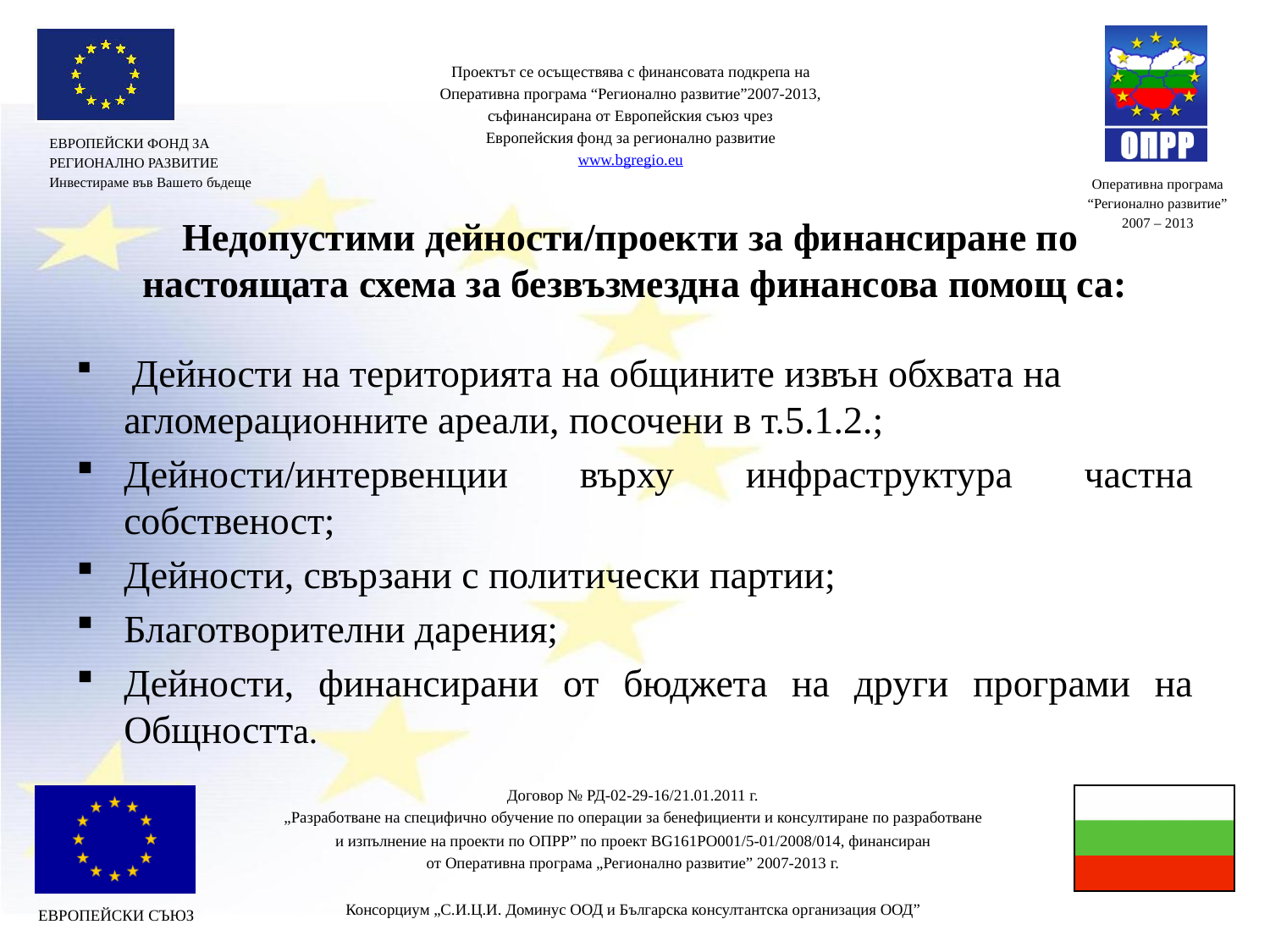

# Недопустими дейности/проекти за финансиране по настоящата схема за безвъзмездна финансова помощ са:
 Дейности на територията на общините извън обхвата на агломерационните ареали, посочени в т.5.1.2.;
Дейности/интервенции върху инфраструктура частна собственост;
Дейности, свързани с политически партии;
Благотворителни дарения;
Дейности, финансирани от бюджета на други програми на Общността.